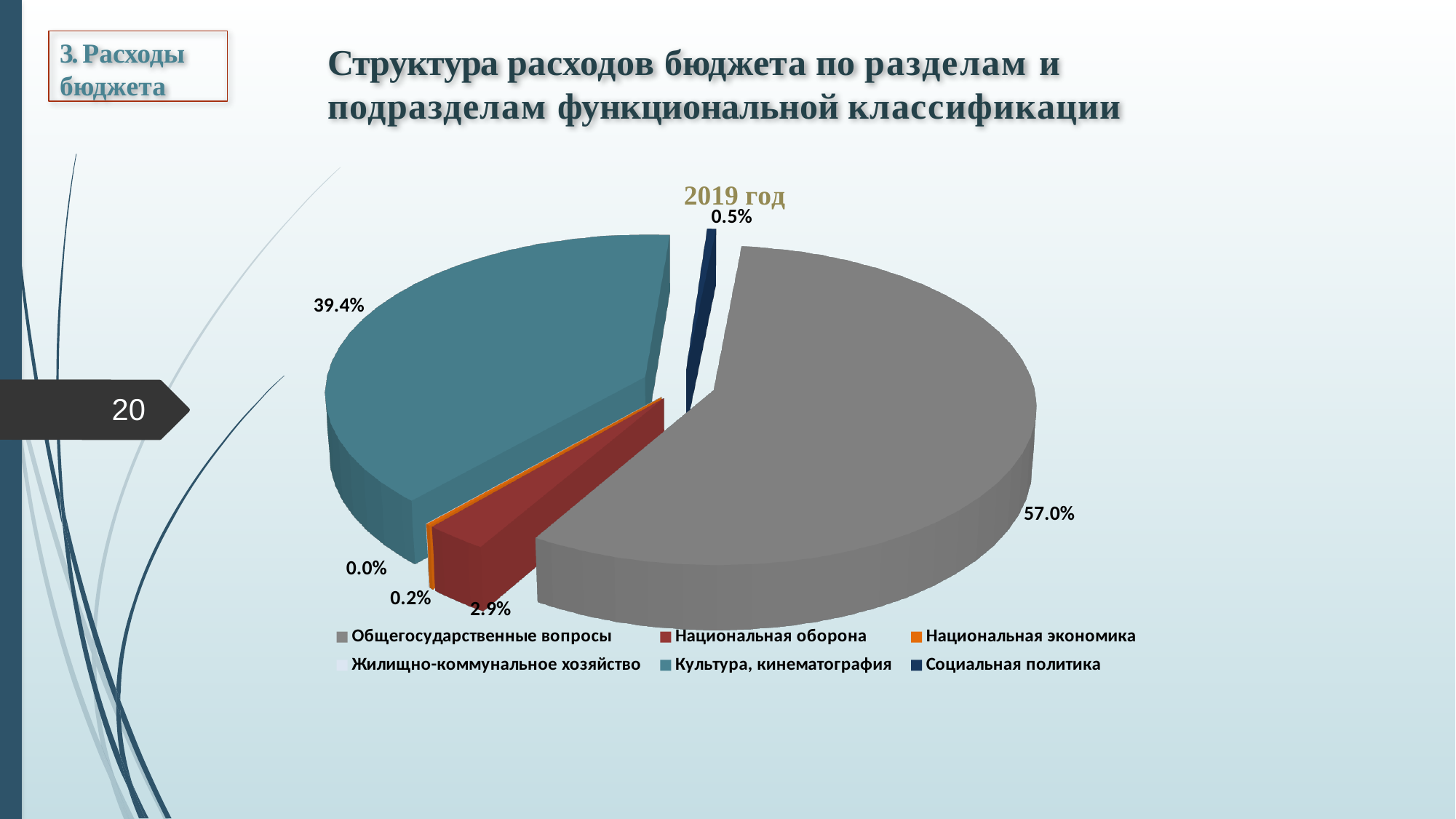

3. Расходы  бюджета
# Структура расходов бюджета по разделам и  подразделам функциональной классификации

[unsupported chart]

20